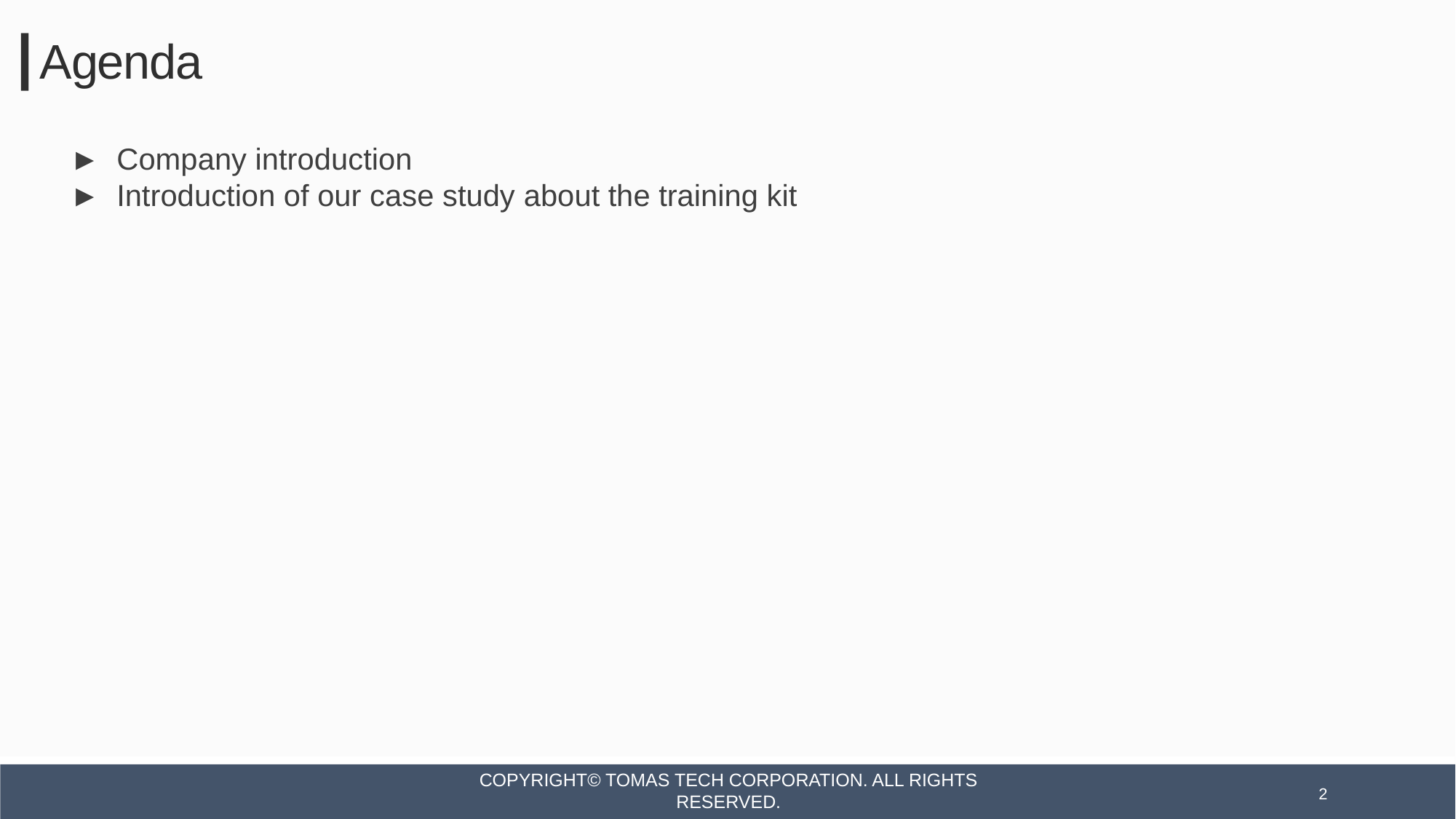

┃Agenda
►  Company introduction
►  Introduction of our case study about the training kit
Copyright© TOMAS TECH CORPORATION. All rights reserved.
2